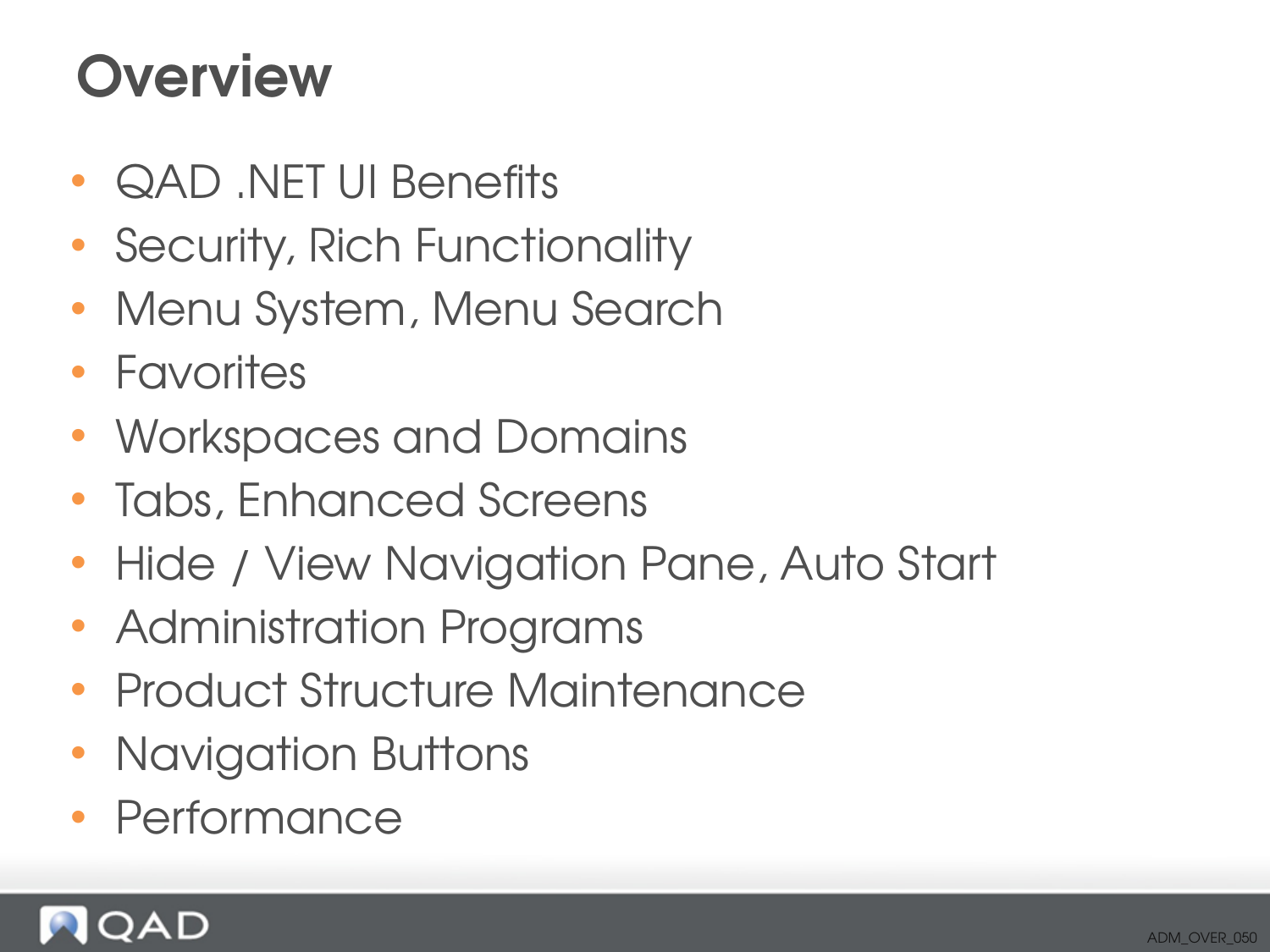

# Overview
QAD .NET UI Benefits
Security, Rich Functionality
Menu System, Menu Search
Favorites
Workspaces and Domains
Tabs, Enhanced Screens
Hide / View Navigation Pane, Auto Start
Administration Programs
Product Structure Maintenance
Navigation Buttons
Performance

ADM_OVER_050